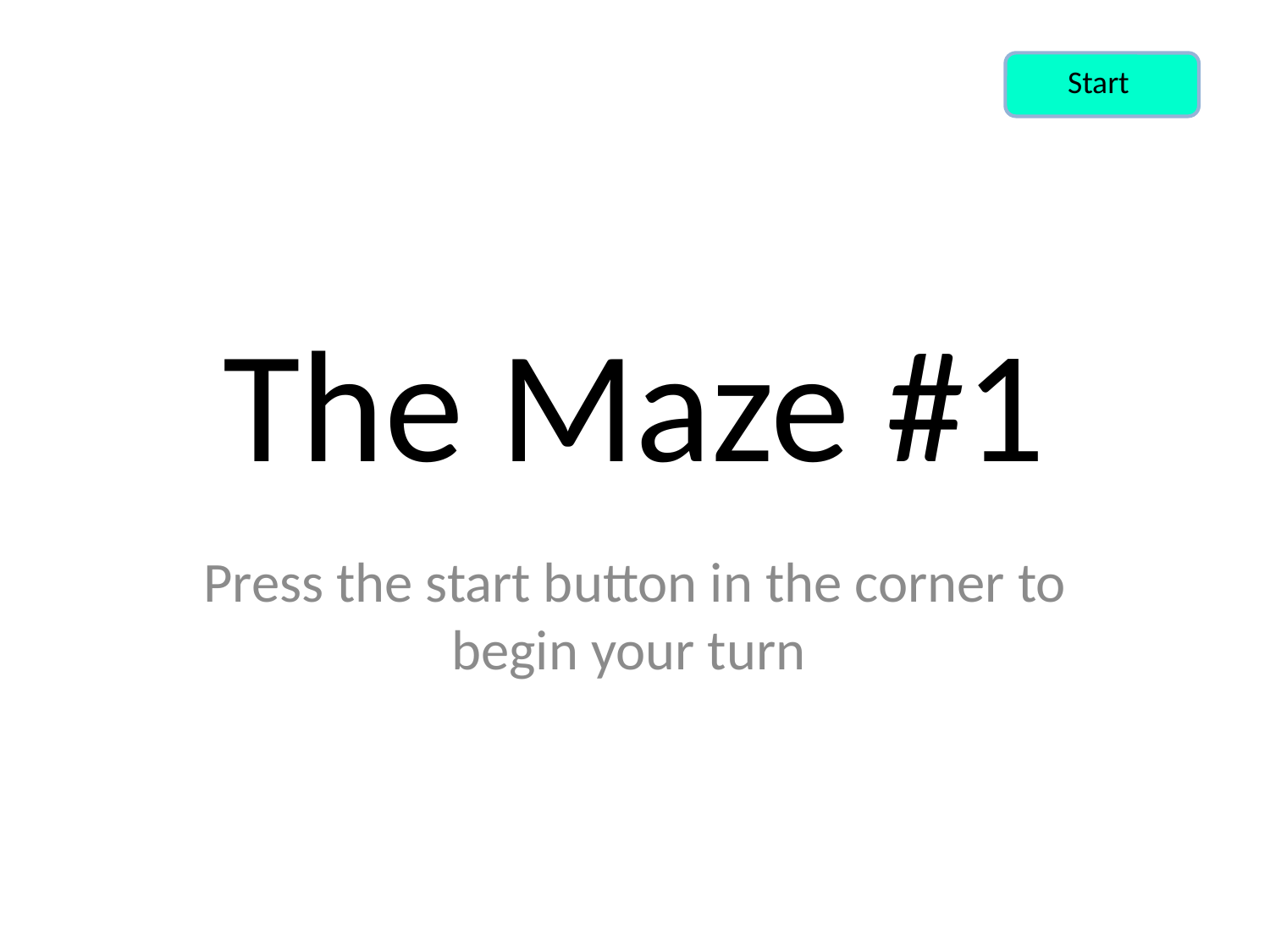

Start
# The Maze #1
Press the start button in the corner to begin your turn